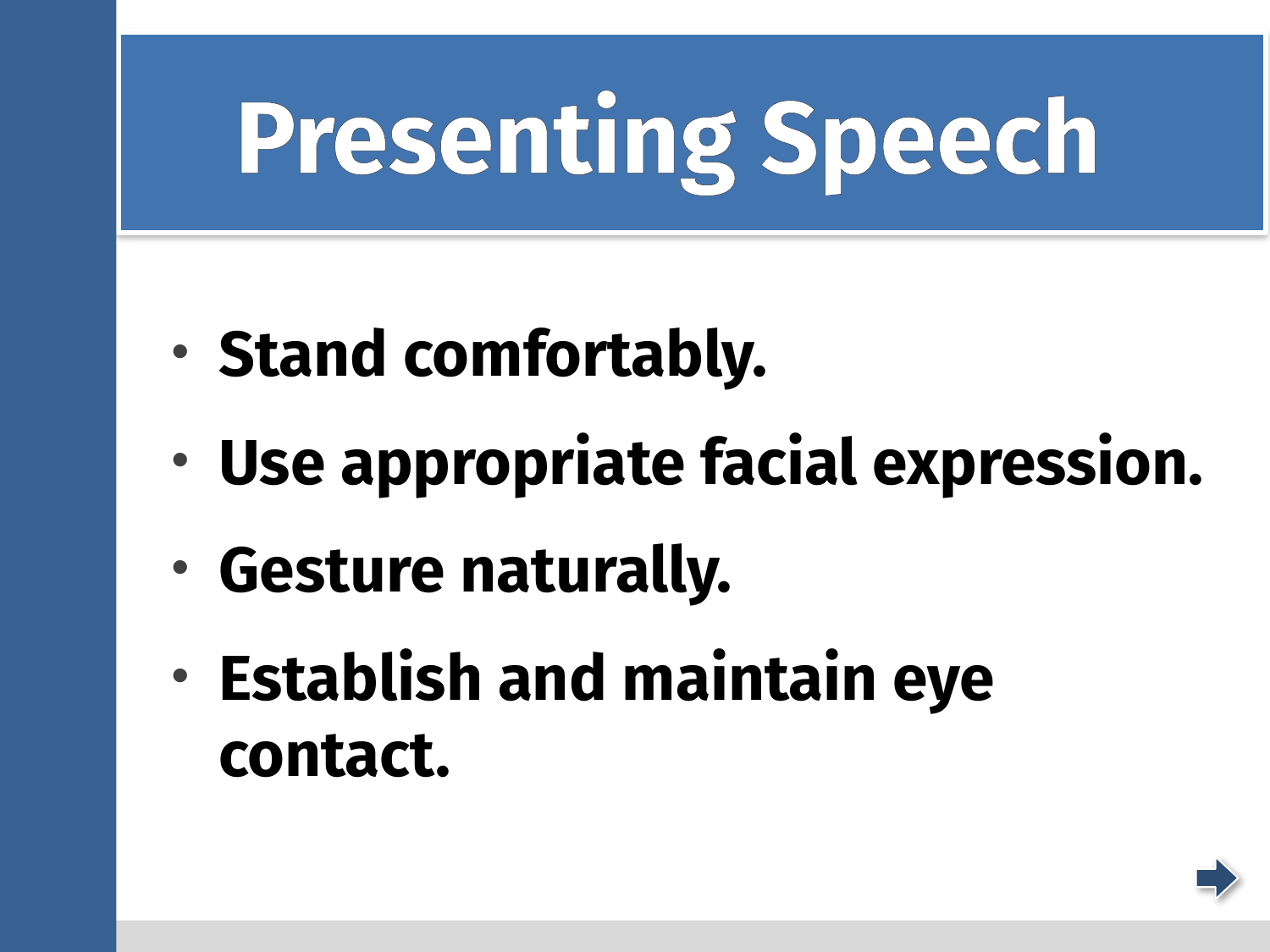

# Presenting Speech
Stand comfortably.
Use appropriate facial expression.
Gesture naturally.
Establish and maintain eye contact.